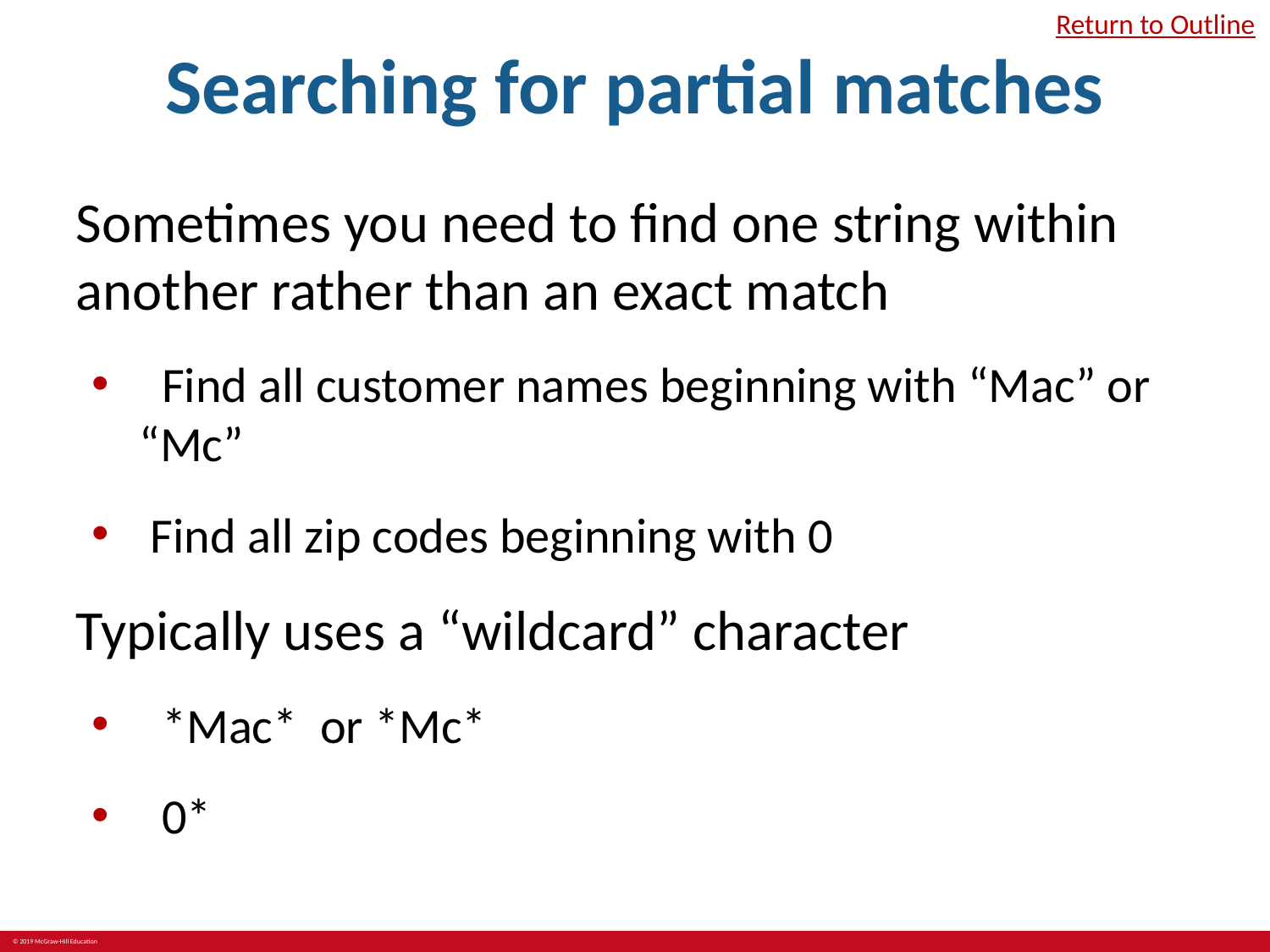

# Searching for partial matches
Return to Outline
Sometimes you need to find one string within another rather than an exact match
  Find all customer names beginning with “Mac” or “Mc”
 Find all zip codes beginning with 0
Typically uses a “wildcard” character
  *Mac*  or *Mc*
  0*